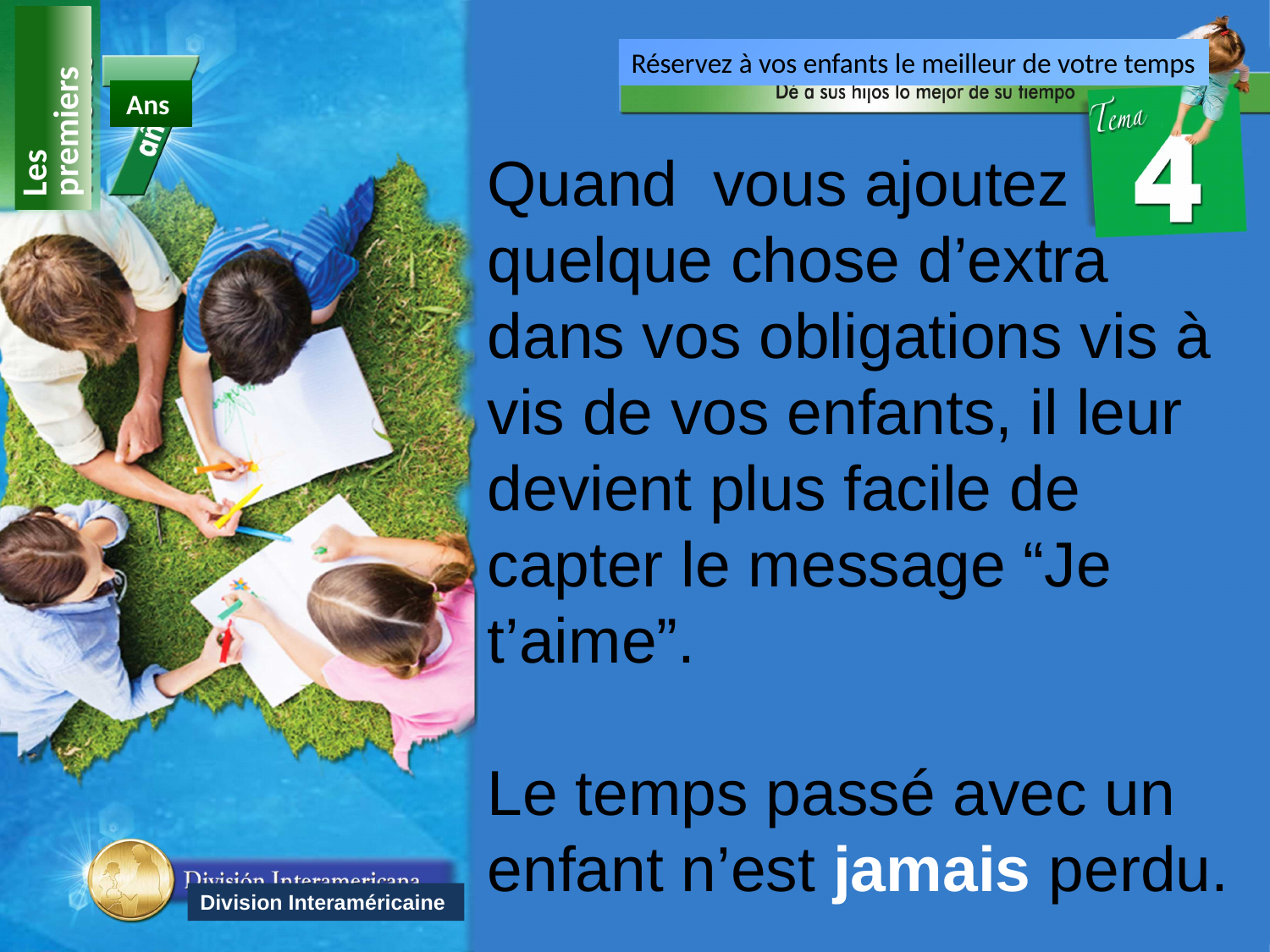

Réservez à vos enfants le meilleur de votre temps
Les premiers
Ans
Quand  vous ajoutez  quelque chose d’extra dans vos obligations vis à vis de vos enfants, il leur devient plus facile de  capter le message “Je  t’aime”.

Le temps passé avec un enfant n’est jamais perdu.
Division Interaméricaine